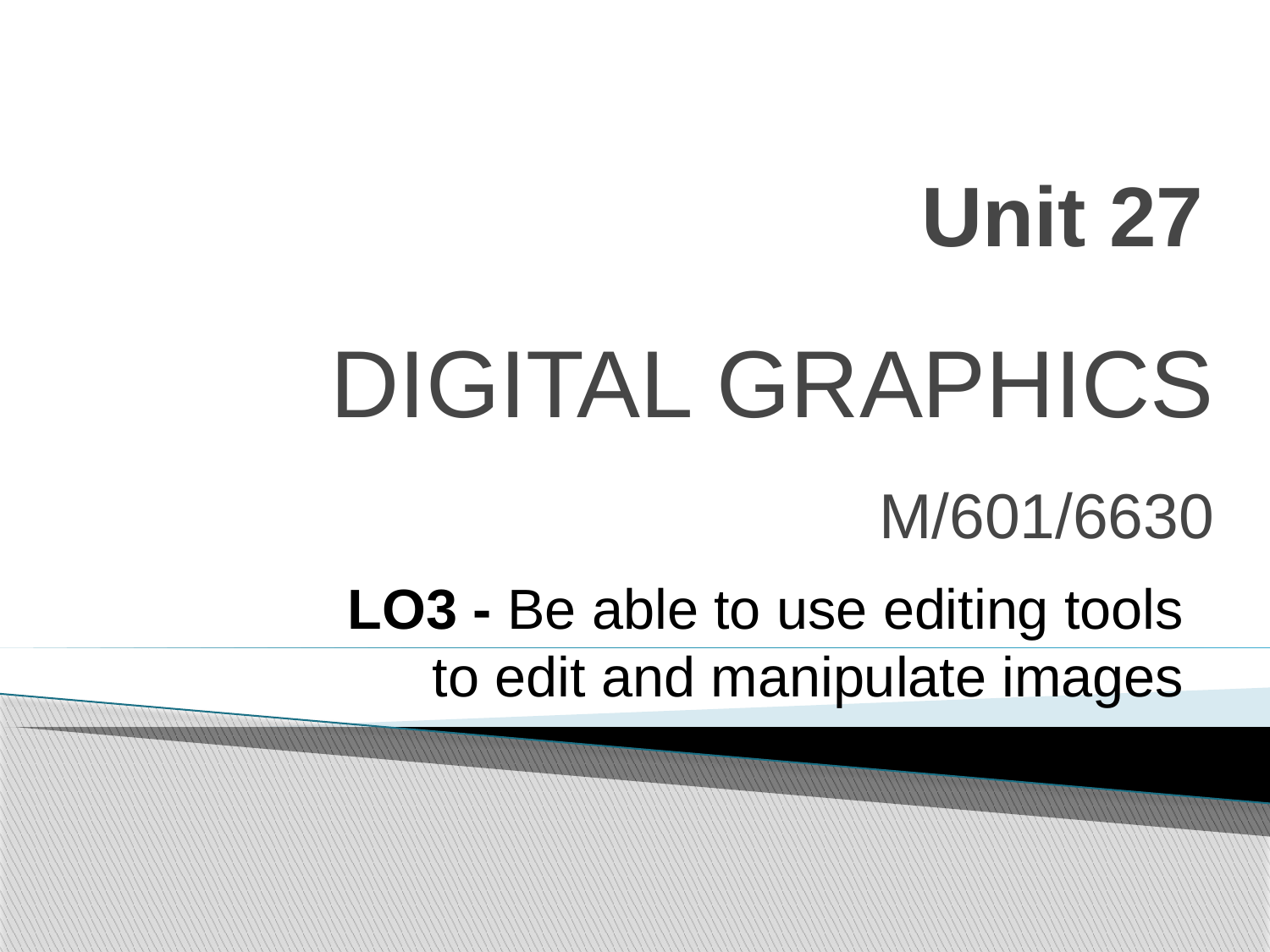

# Unit 27
 DIGITAL GRAPHICS
 M/601/6630
LO3 - Be able to use editing tools
to edit and manipulate images